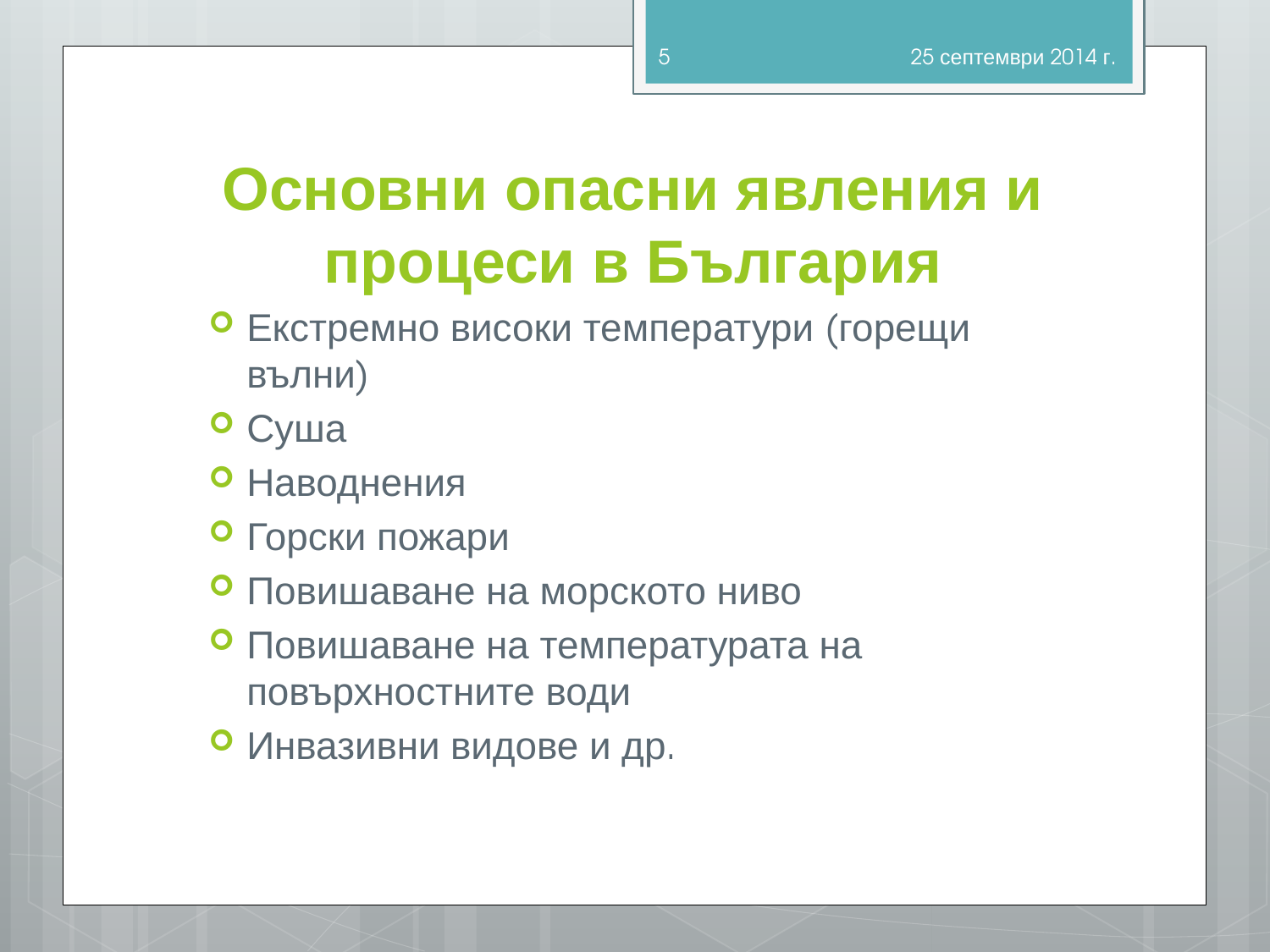

5
25 септември 2014 г.
# Основни опасни явления и процеси в България
Екстремно високи температури (горещи вълни)
Суша
Наводнения
Горски пожари
Повишаване на морското ниво
Повишаване на температурата на повърхностните води
Инвазивни видове и др.